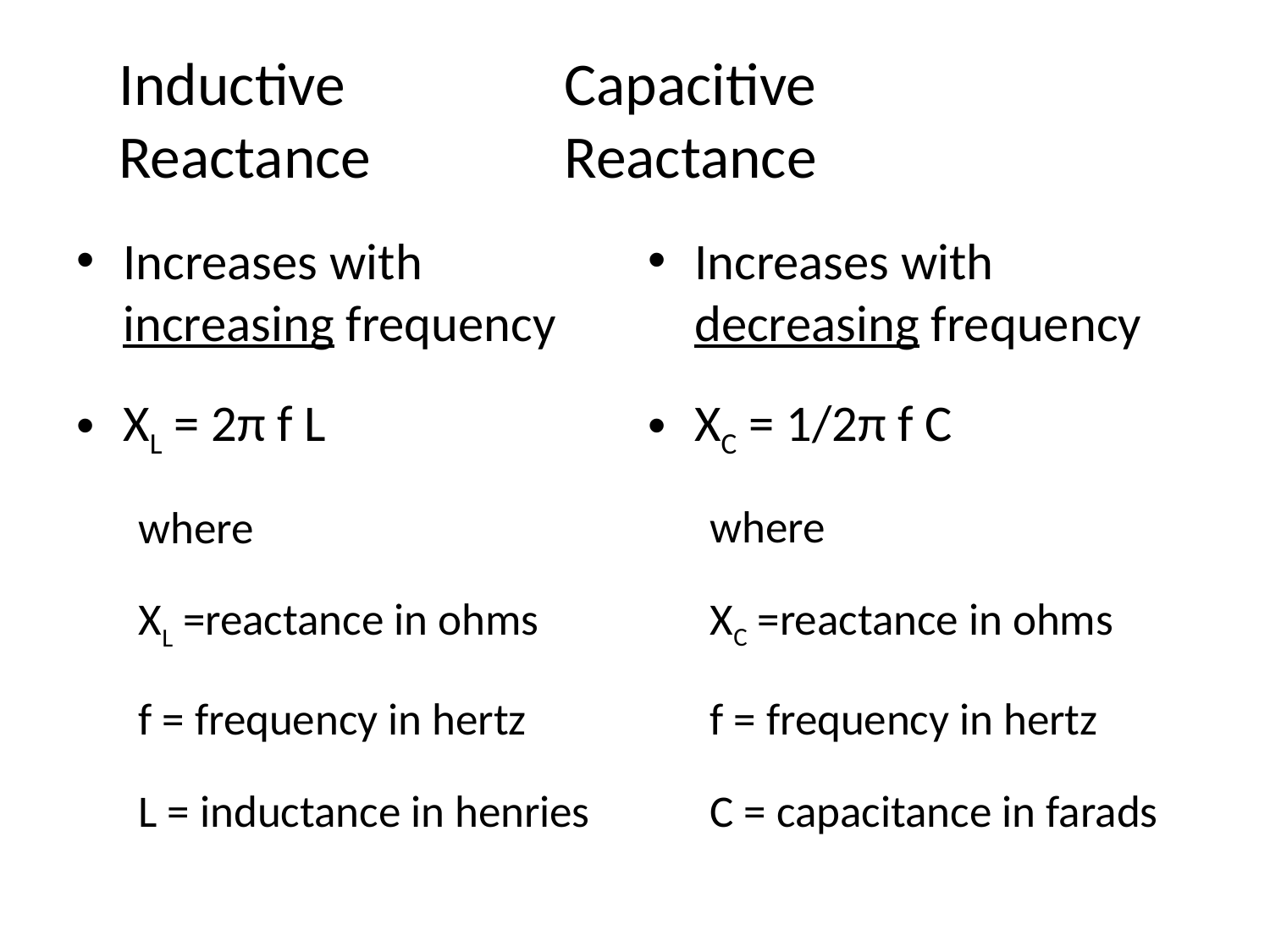

# Inductive	Capacitive Reactance	Reactance
Increases with increasing frequency
XL = 2π f L
where
XL =reactance in ohms
f = frequency in hertz
L = inductance in henries
Increases with decreasing frequency
XC = 1/2π f C
where
XC =reactance in ohms
f = frequency in hertz
C = capacitance in farads